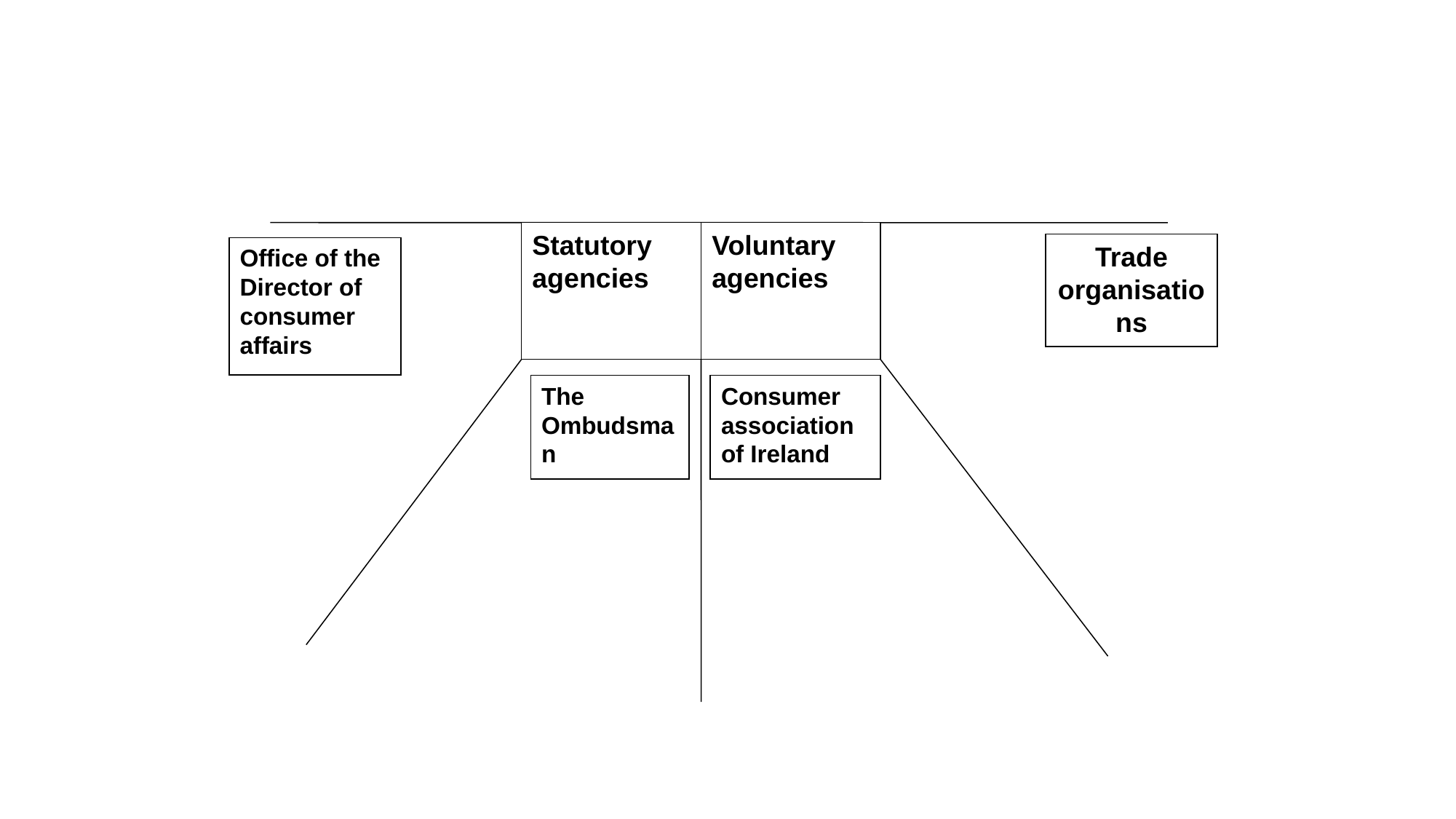

Statutory agencies
Voluntary agencies
Trade organisations

Office of the Director of consumer affairs

The Ombudsman
Consumer association of Ireland